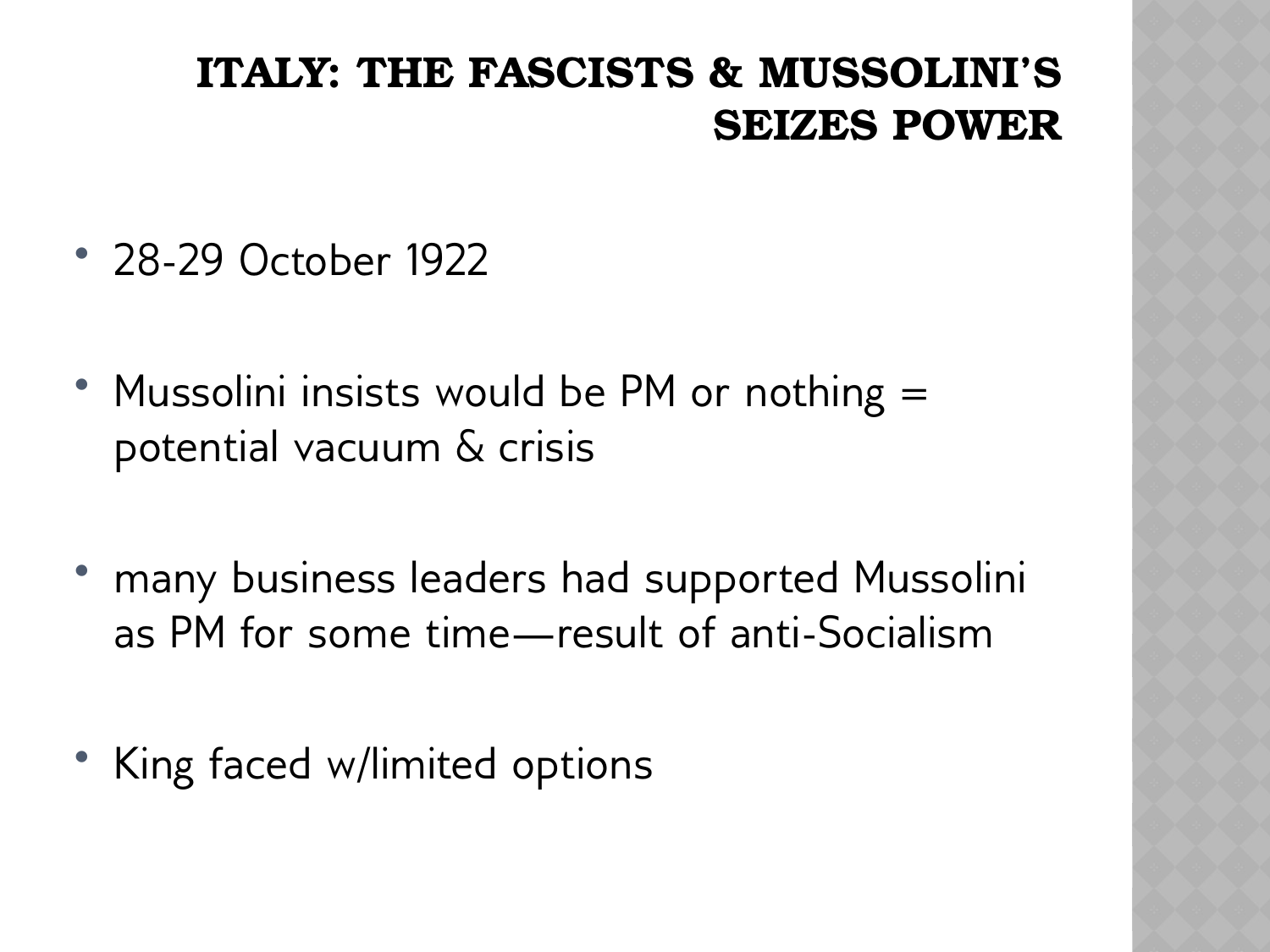

# Italy: the fascists & Mussolini’s seizes power
28-29 October 1922

Mussolini insists would be PM or nothing = potential vacuum & crisis

many business leaders had supported Mussolini as PM for some time—result of anti-Socialism

King faced w/limited options